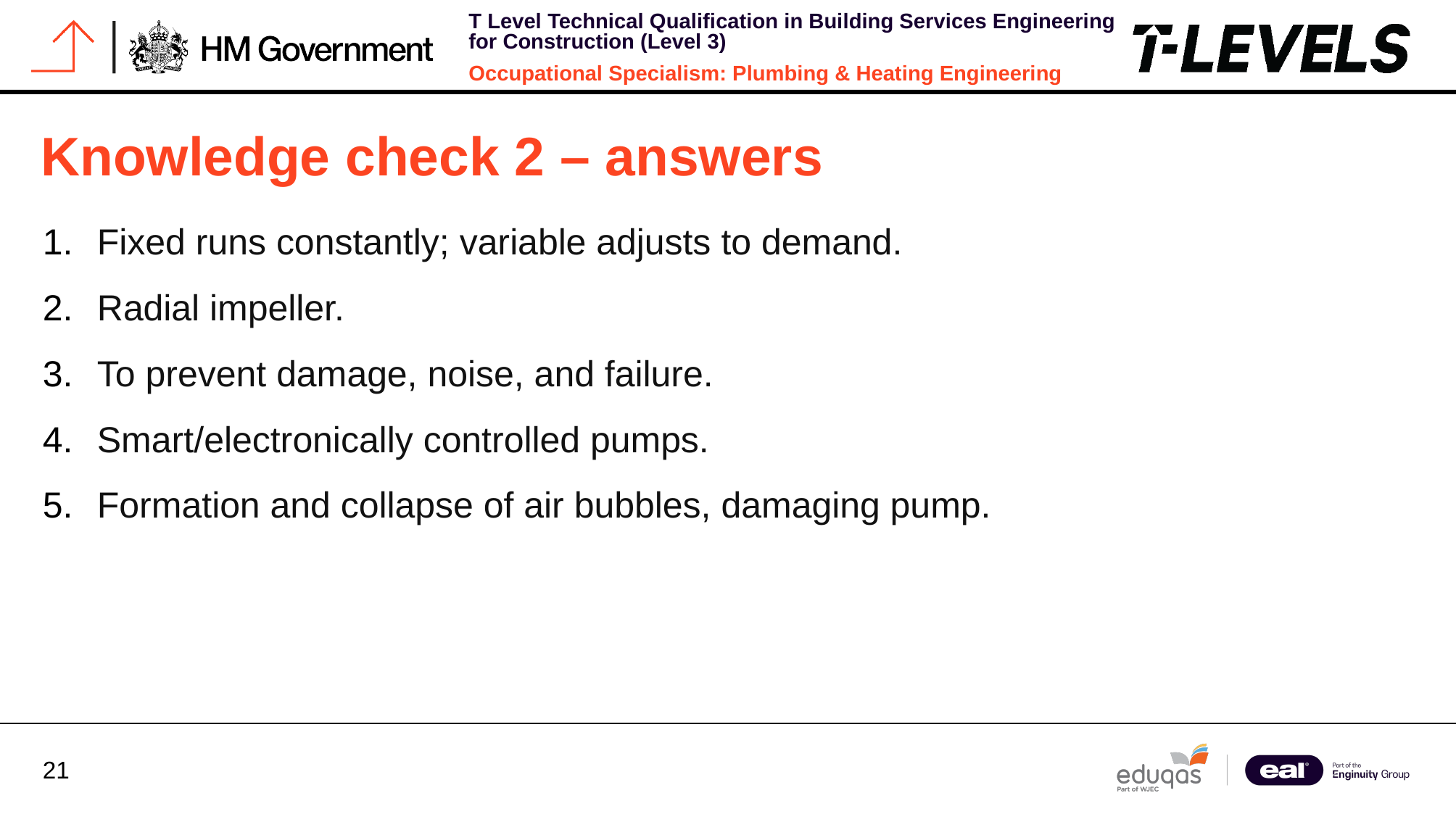

# Knowledge check 2 – answers
Fixed runs constantly; variable adjusts to demand.
Radial impeller.
To prevent damage, noise, and failure.
Smart/electronically controlled pumps.
Formation and collapse of air bubbles, damaging pump.